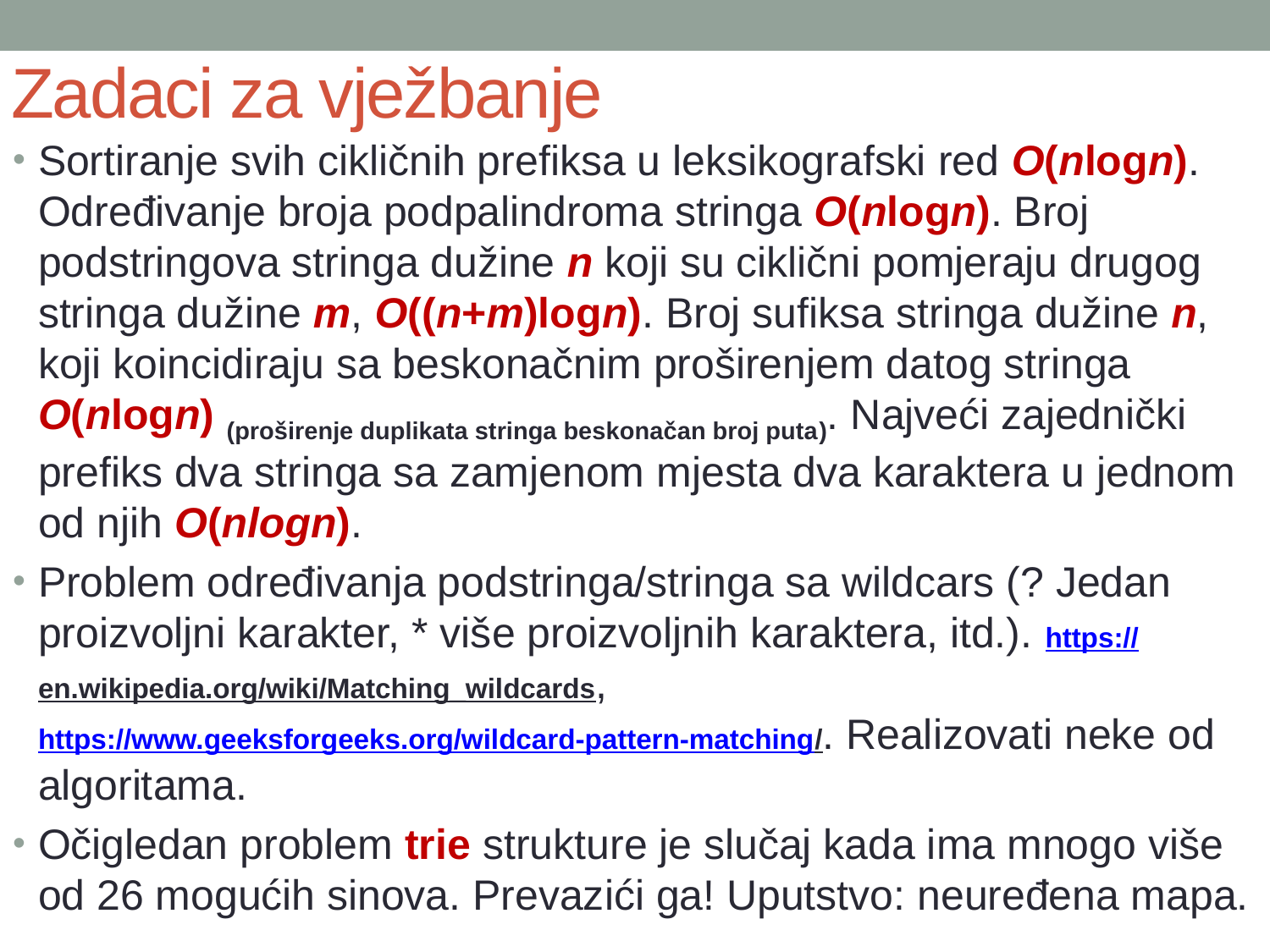

# Zadaci za vježbanje
Sortiranje svih cikličnih prefiksa u leksikografski red O(nlogn). Određivanje broja podpalindroma stringa O(nlogn). Broj podstringova stringa dužine n koji su ciklični pomjeraju drugog stringa dužine m, O((n+m)logn). Broj sufiksa stringa dužine n, koji koincidiraju sa beskonačnim proširenjem datog stringa O(nlogn) (proširenje duplikata stringa beskonačan broj puta). Najveći zajednički prefiks dva stringa sa zamjenom mjesta dva karaktera u jednom od njih O(nlogn).
Problem određivanja podstringa/stringa sa wildcars (? Jedan proizvoljni karakter, * više proizvoljnih karaktera, itd.). https://en.wikipedia.org/wiki/Matching_wildcards, https://www.geeksforgeeks.org/wildcard-pattern-matching/. Realizovati neke od algoritama.
Očigledan problem trie strukture je slučaj kada ima mnogo više od 26 mogućih sinova. Prevazići ga! Uputstvo: neuređena mapa.